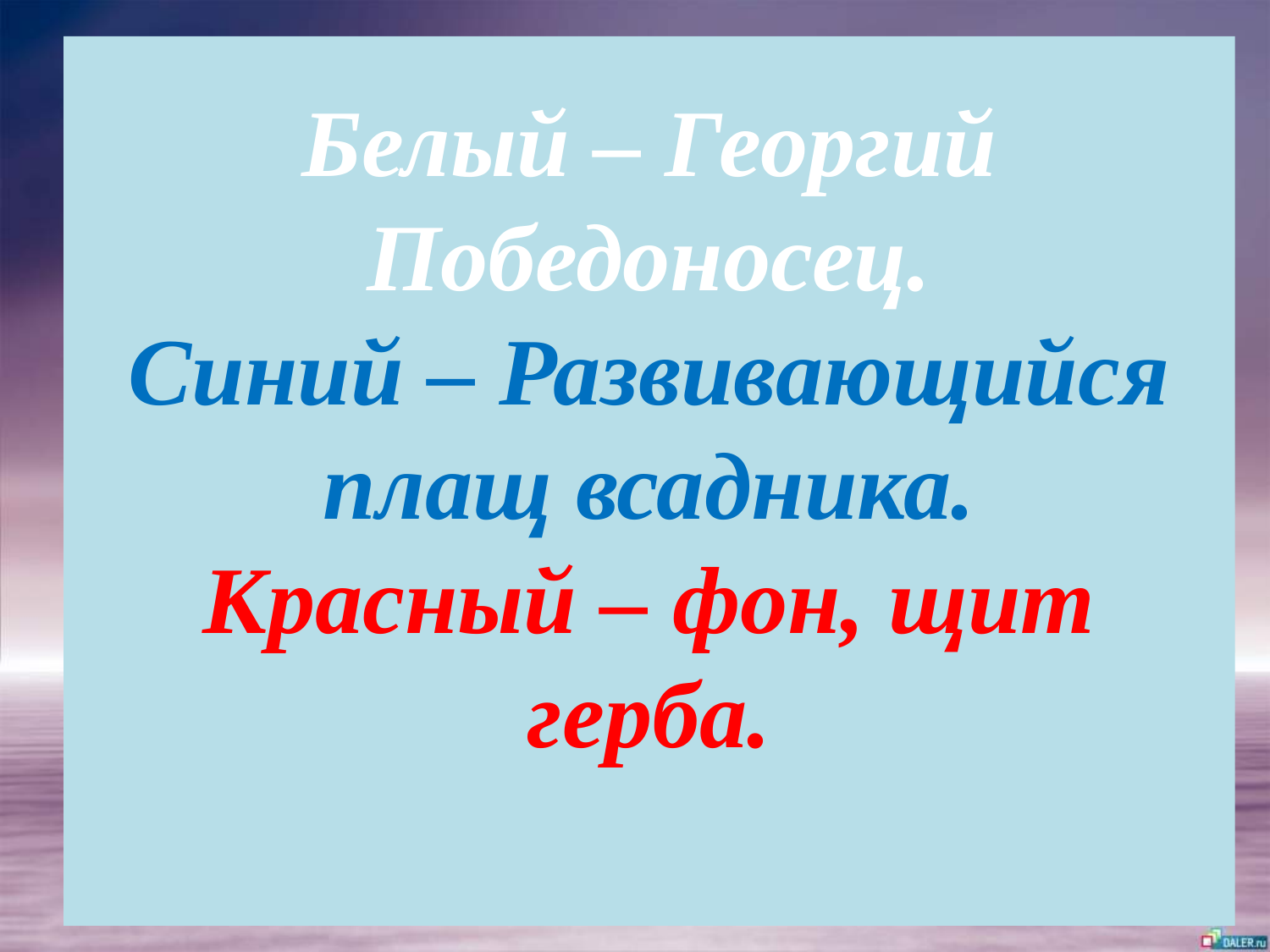

# Белый – Георгий Победоносец. Синий – Развивающийся плащ всадника. Красный – фон, щит герба.